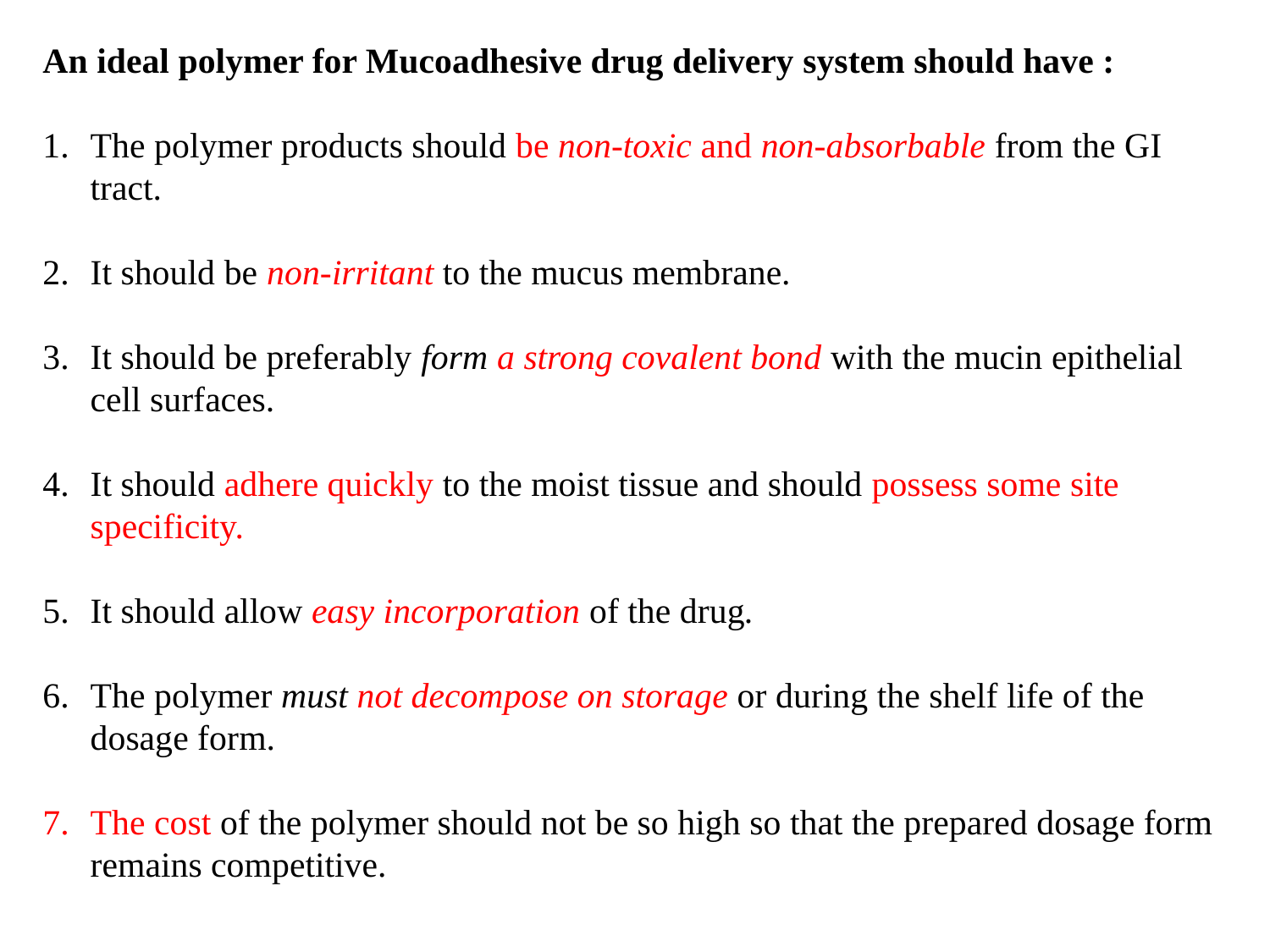

An ideal polymer for Mucoadhesive drug delivery system should have :

The polymer products should be non-toxic and non-absorbable from the GI tract.

It should be non-irritant to the mucus membrane.

It should be preferably form a strong covalent bond with the mucin epithelial cell surfaces.

It should adhere quickly to the moist tissue and should possess some site specificity.

It should allow easy incorporation of the drug.

The polymer must not decompose on storage or during the shelf life of the dosage form.

The cost of the polymer should not be so high so that the prepared dosage form remains competitive.